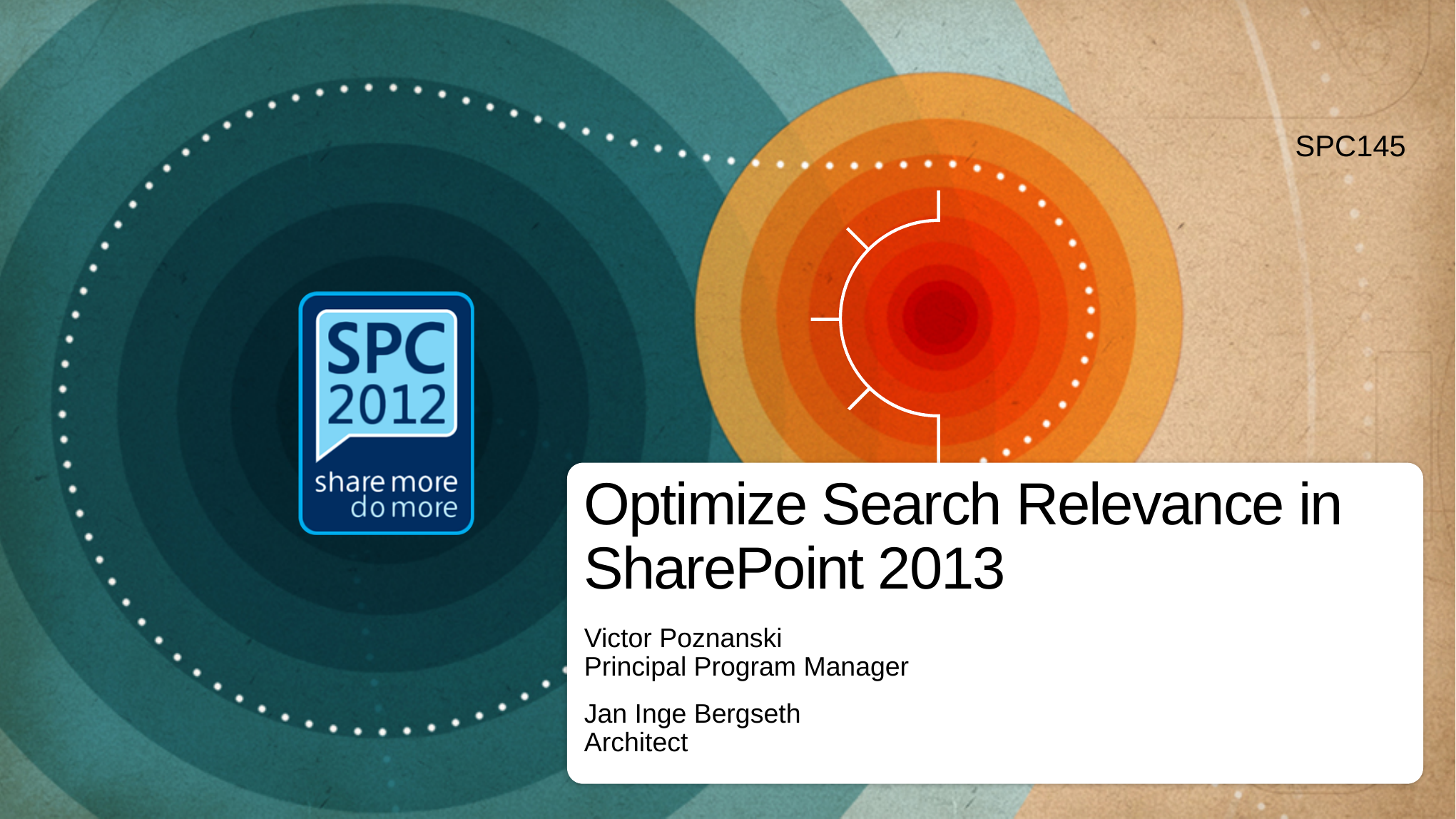

SPC145
# Optimize Search Relevance in SharePoint 2013
Victor Poznanski
Principal Program Manager
Jan Inge Bergseth
Architect